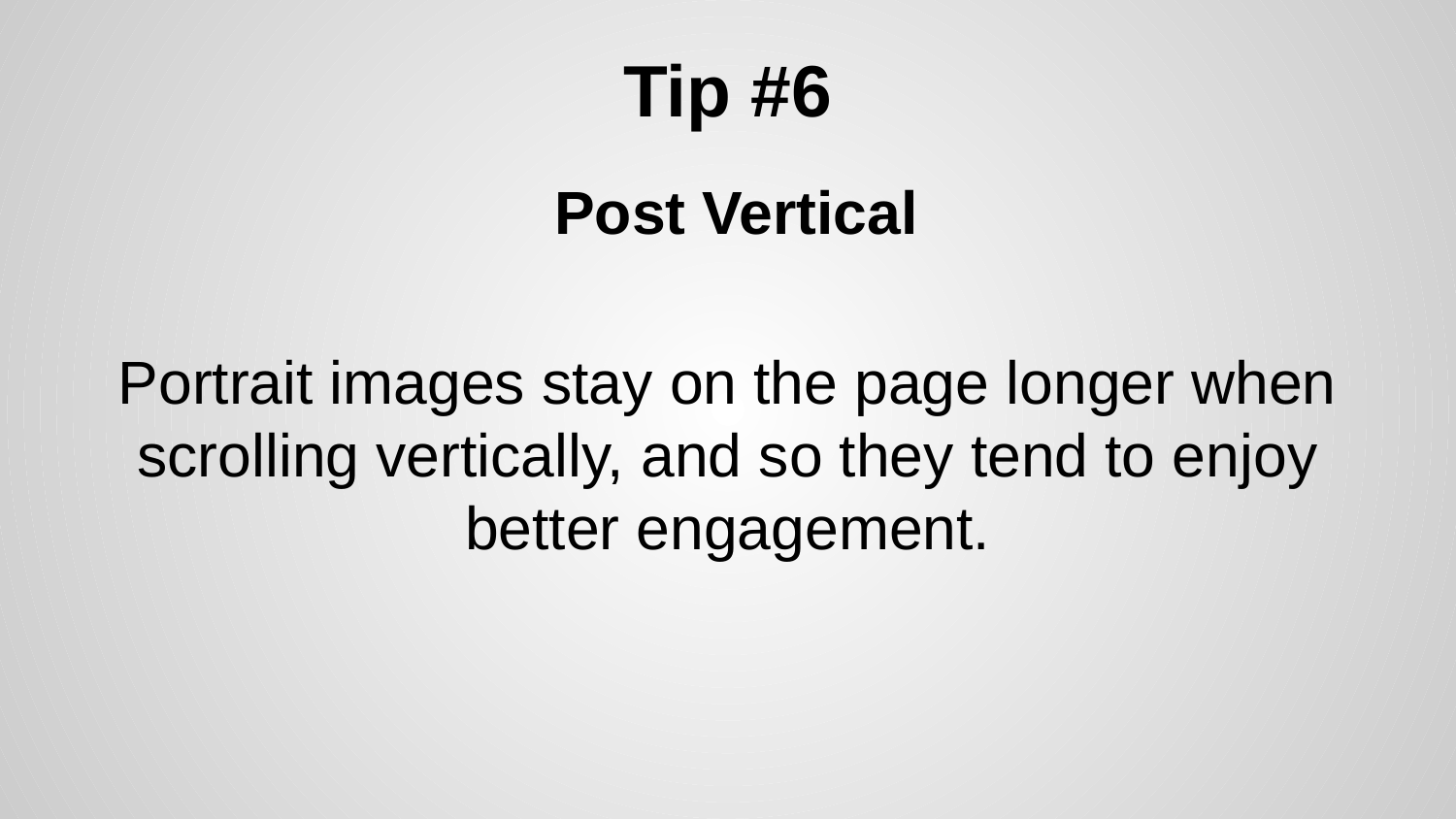

# Tip #6
 Post Vertical

Portrait images stay on the page longer when scrolling vertically, and so they tend to enjoy better engagement.